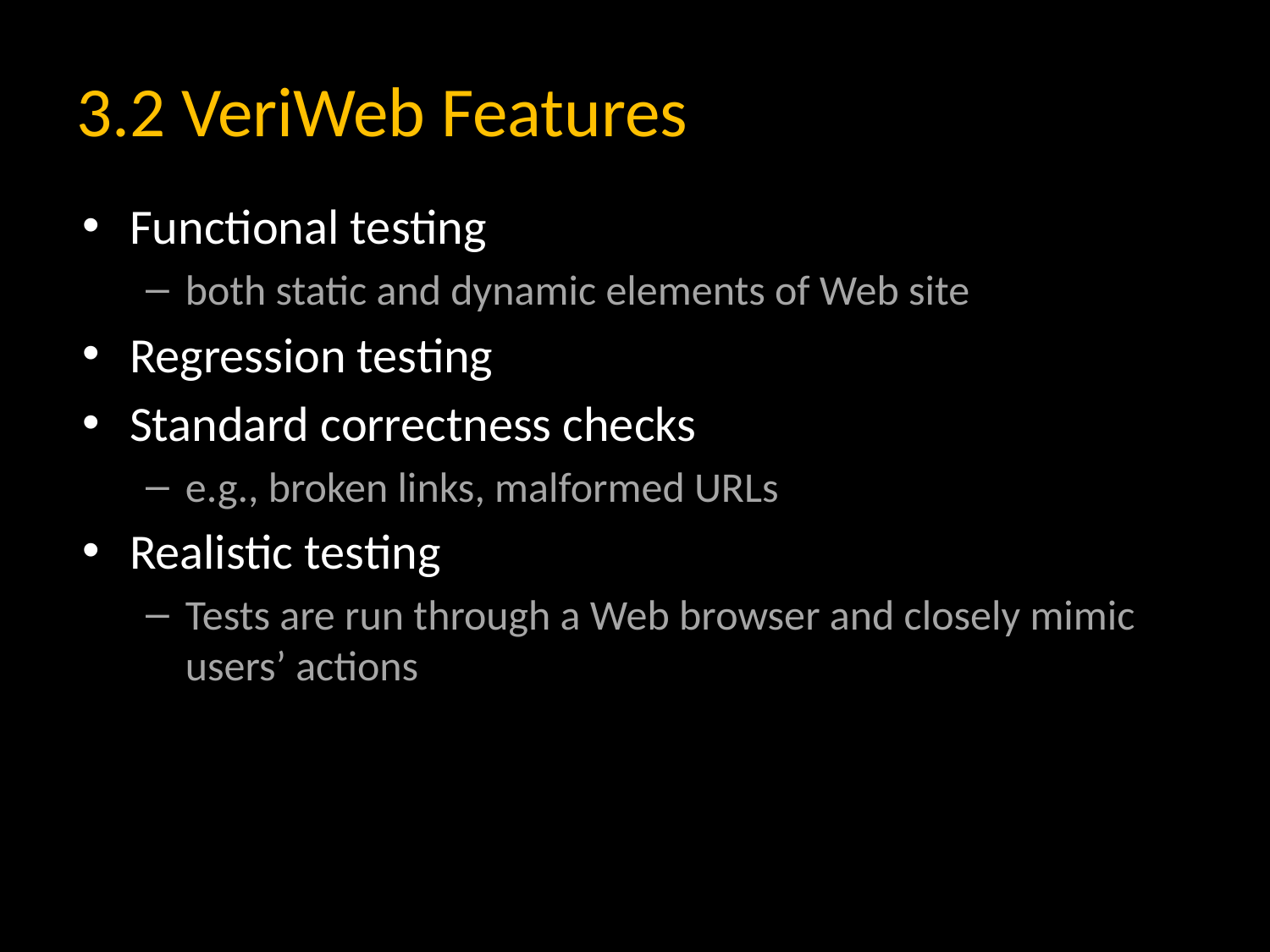

# 3.2 VeriWeb Features
Functional testing
both static and dynamic elements of Web site
Regression testing
Standard correctness checks
e.g., broken links, malformed URLs
Realistic testing
Tests are run through a Web browser and closely mimic users’ actions